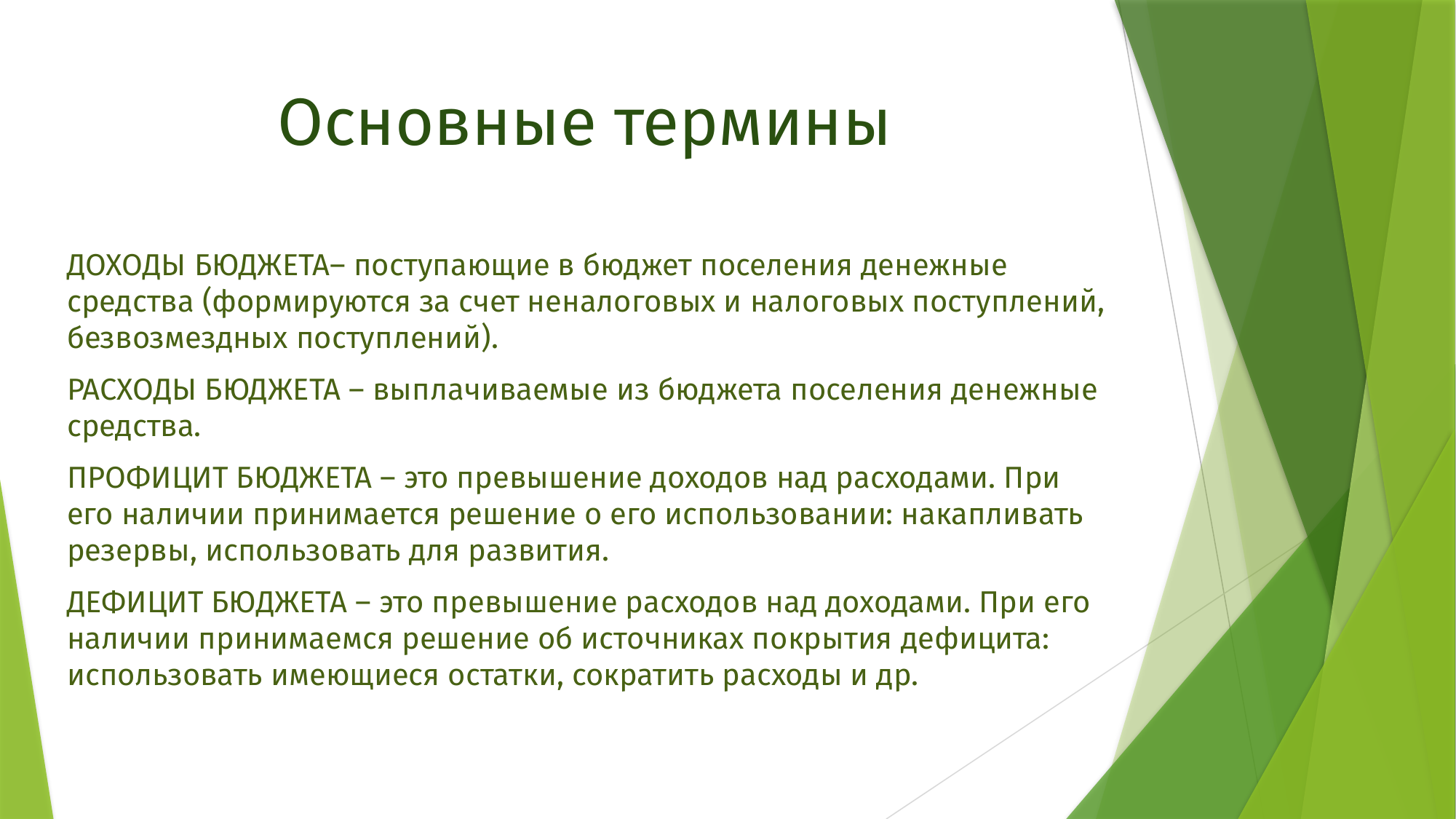

# Основные термины
ДОХОДЫ БЮДЖЕТА– поступающие в бюджет поселения денежные средства (формируются за счет неналоговых и налоговых поступлений, безвозмездных поступлений).
РАСХОДЫ БЮДЖЕТА – выплачиваемые из бюджета поселения денежные средства.
ПРОФИЦИТ БЮДЖЕТА – это превышение доходов над расходами. При его наличии принимается решение о его использовании: накапливать резервы, использовать для развития.
ДЕФИЦИТ БЮДЖЕТА – это превышение расходов над доходами. При его наличии принимаемся решение об источниках покрытия дефицита: использовать имеющиеся остатки, сократить расходы и др.